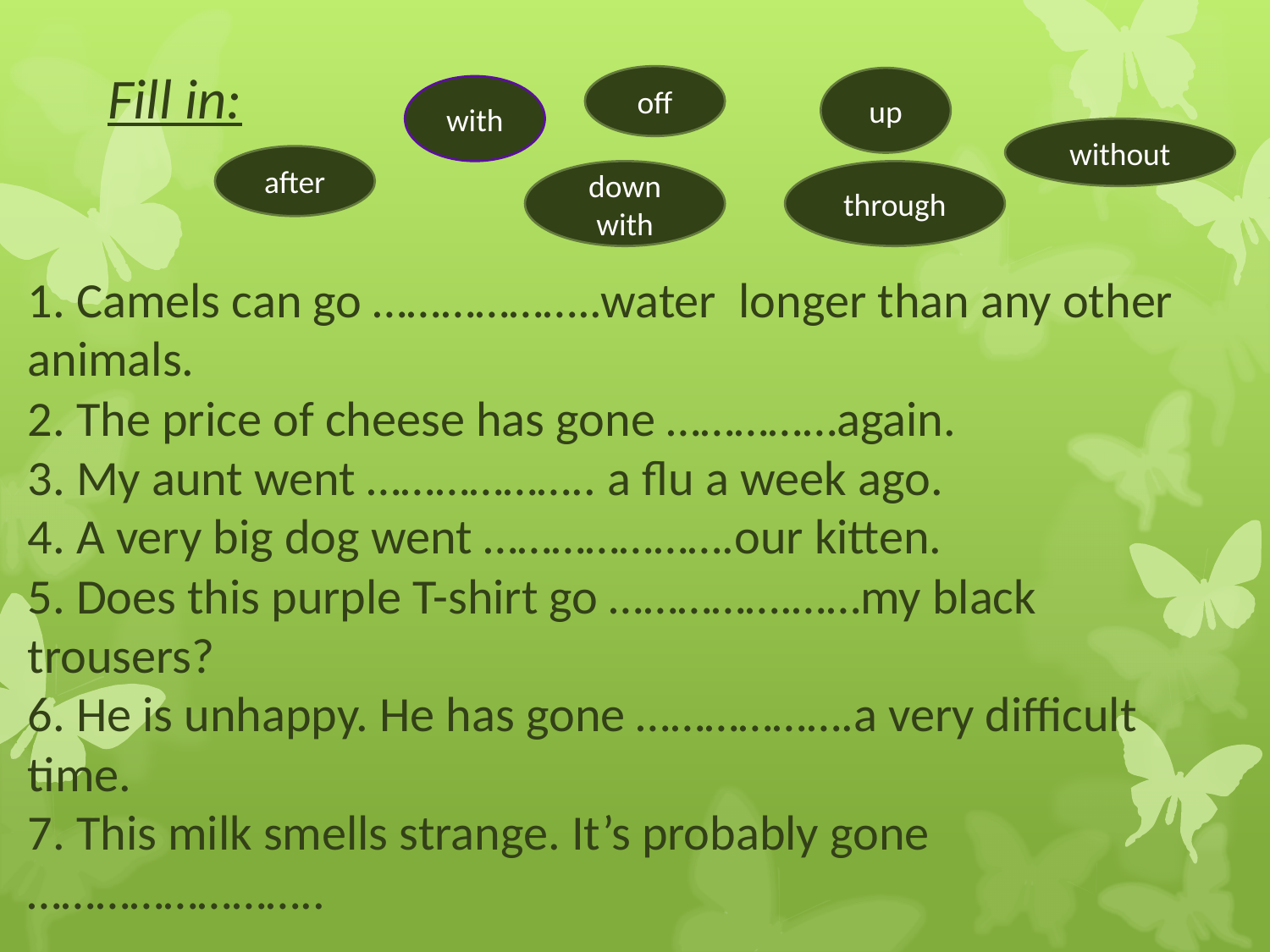

Fill in:
off
up
with
without
after
down with
through
# 1. Camels can go ………………..water  longer than any other animals. 2. The price of cheese has gone ……………again. 3. My aunt went ……………….. a flu a week ago. 4. A very big dog went ………………….our kitten. 5. Does this purple T-shirt go …………….……my black trousers? 6. He is unhappy. He has gone ……………….a very difficult time. 7. This milk smells strange. It’s probably gone ……………………..